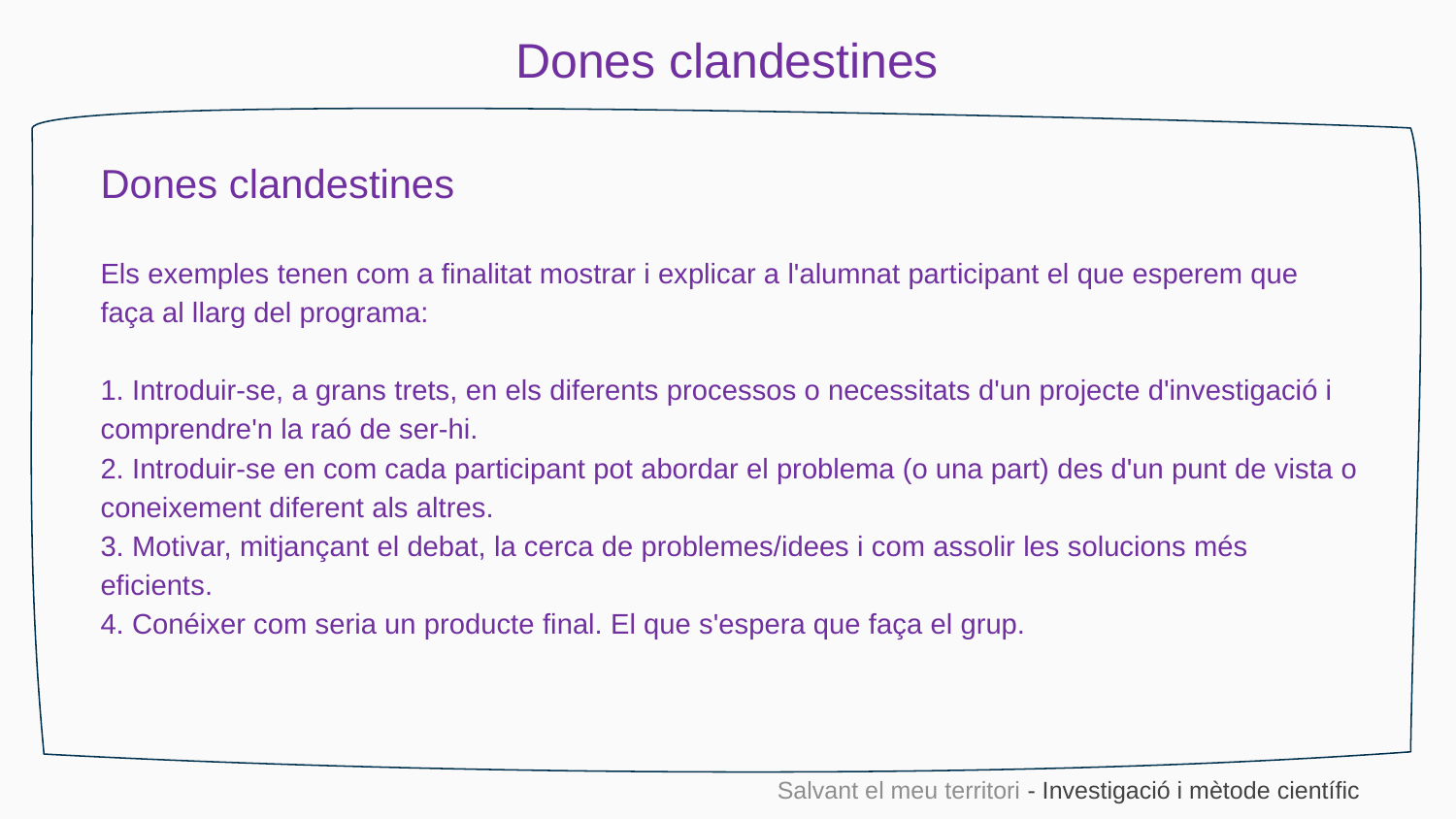

Dones clandestines

Dones clandestines

Els exemples tenen com a finalitat mostrar i explicar a l'alumnat participant el que esperem que faça al llarg del programa:

1. Introduir-se, a grans trets, en els diferents processos o necessitats d'un projecte d'investigació i comprendre'n la raó de ser-hi.
2. Introduir-se en com cada participant pot abordar el problema (o una part) des d'un punt de vista o coneixement diferent als altres.
3. Motivar, mitjançant el debat, la cerca de problemes/idees i com assolir les solucions més eficients.
4. Conéixer com seria un producte final. El que s'espera que faça el grup.

Salvant el meu territori - Investigació i mètode científic